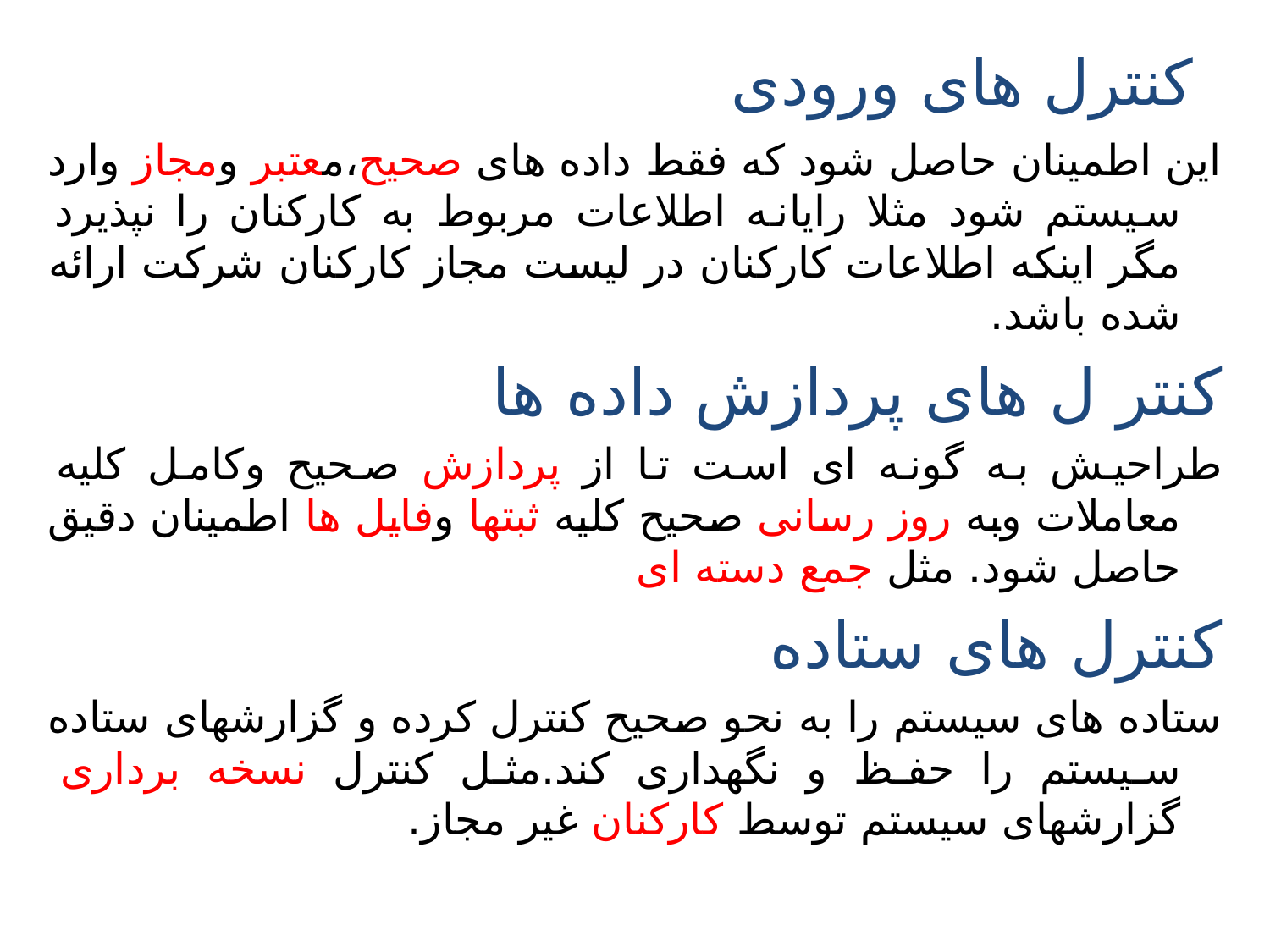

# کنترل های ورودی
این اطمینان حاصل شود که فقط داده های صحیح،معتبر ومجاز وارد سیستم شود مثلا رایانه اطلاعات مربوط به کارکنان را نپذیرد مگر اینکه اطلاعات کارکنان در لیست مجاز کارکنان شرکت ارائه شده باشد.
کنتر ل های پردازش داده ها
طراحیش به گونه ای است تا از پردازش صحیح وکامل کلیه معاملات وبه روز رسانی صحیح کلیه ثبتها وفایل ها اطمینان دقیق حاصل شود. مثل جمع دسته ای
کنترل های ستاده
ستاده های سیستم را به نحو صحیح کنترل کرده و گزارشهای ستاده سیستم را حفظ و نگهداری کند.مثل کنترل نسخه برداری گزارشهای سیستم توسط کارکنان غیر مجاز.